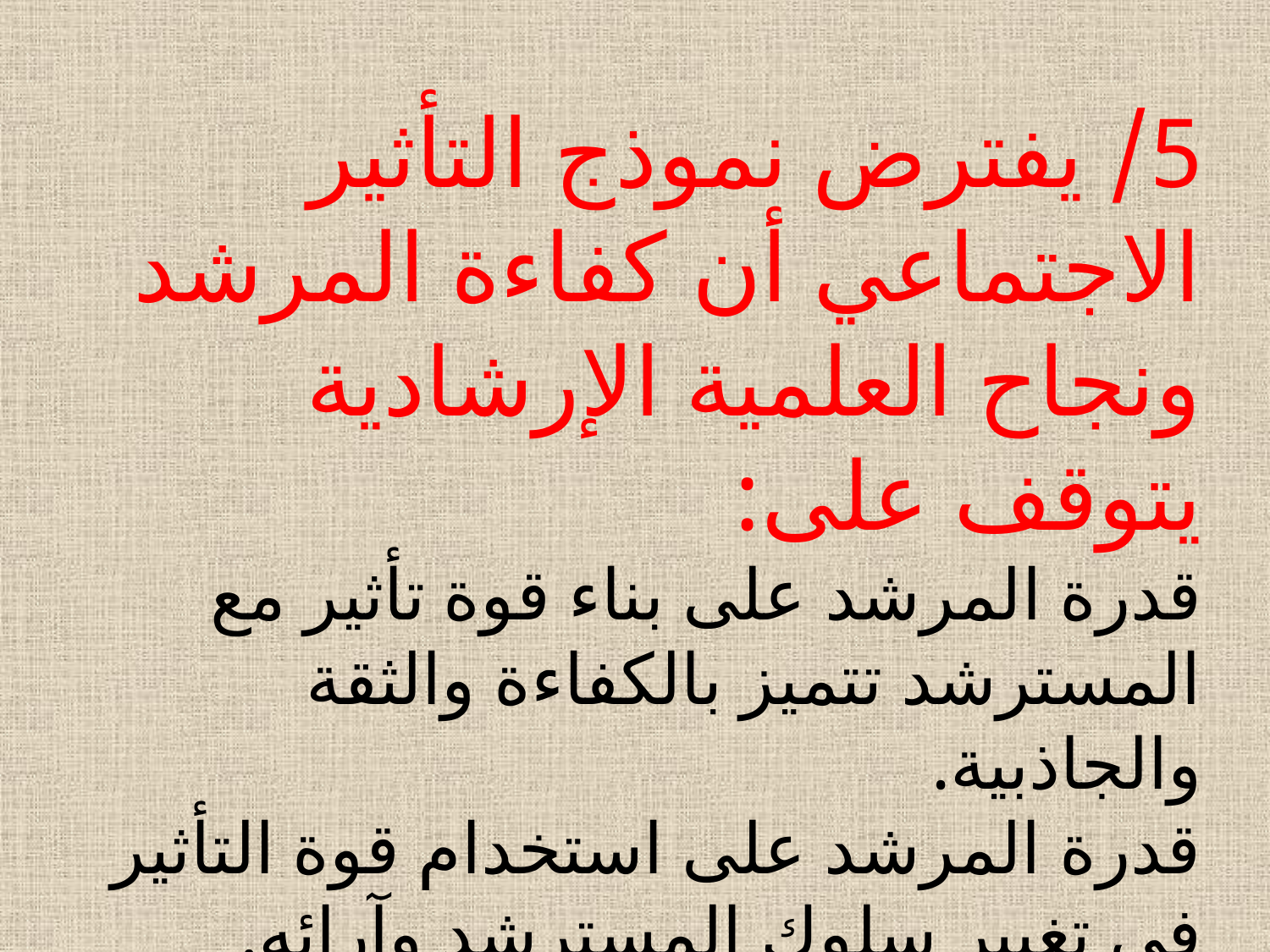

5/ يفترض نموذج التأثير الاجتماعي أن كفاءة المرشد ونجاح العلمية الإرشادية يتوقف على:
قدرة المرشد على بناء قوة تأثير مع المسترشد تتميز بالكفاءة والثقة والجاذبية.
قدرة المرشد على استخدام قوة التأثير في تغيير سلوك المسترشد وآرائه.